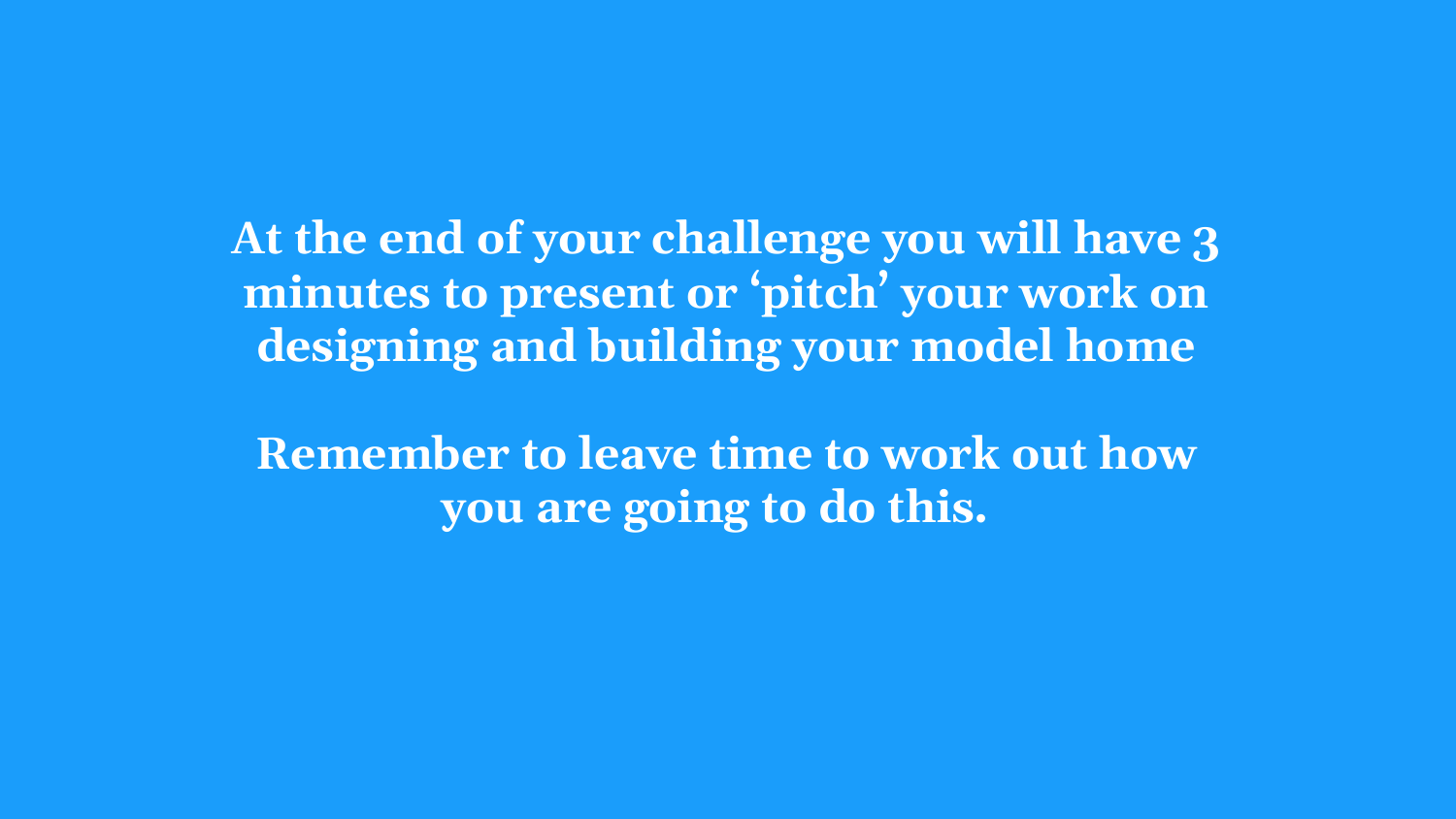

At the end of your challenge you will have 3 minutes to present or ‘pitch’ your work on designing and building your model home
Remember to leave time to work out how you are going to do this.